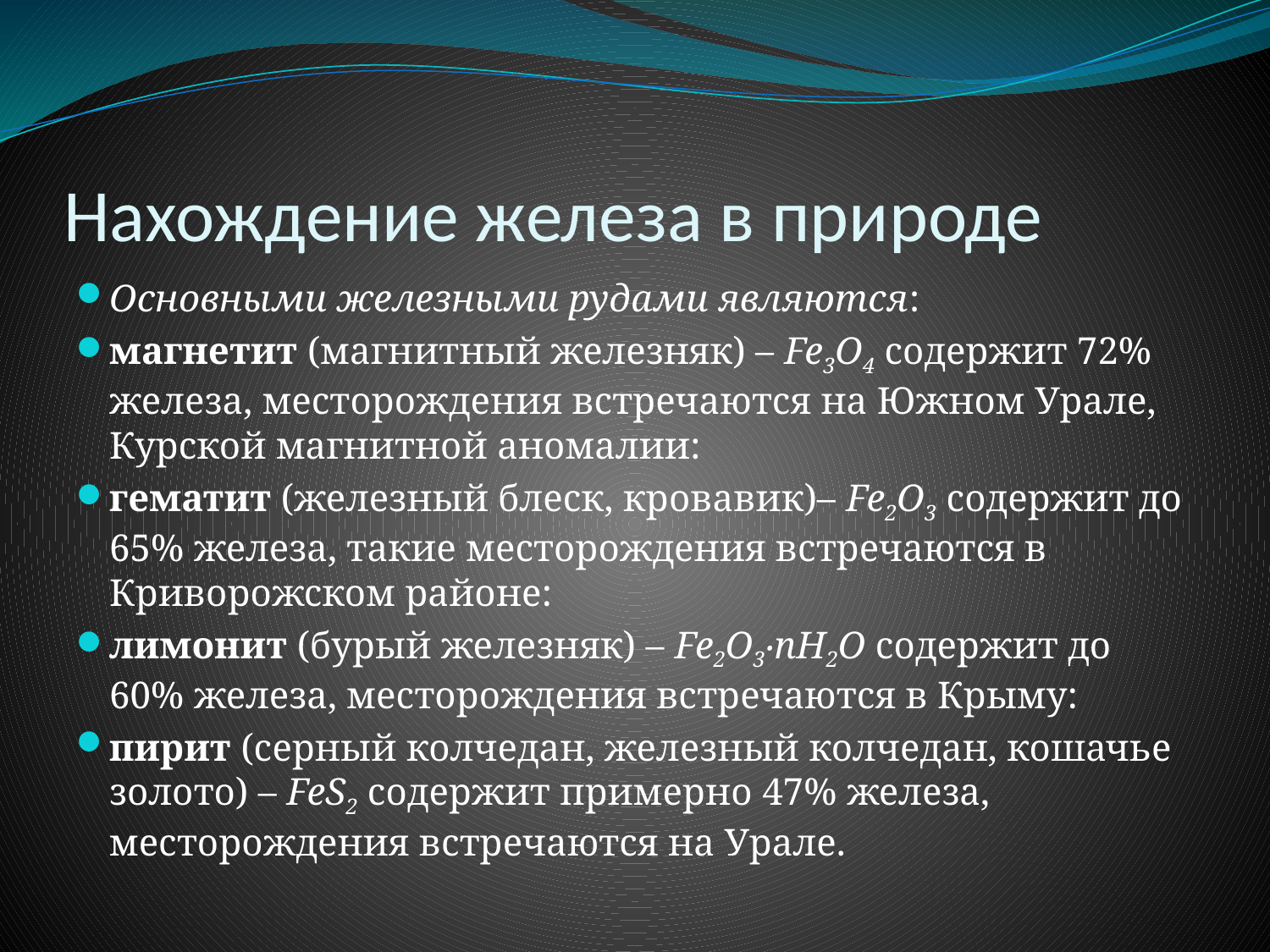

# Нахождение железа в природе
Основными железными рудами являются:
магнетит (магнитный железняк) – Fe3O4 содержит 72% железа, месторождения встречаются на Южном Урале, Курской магнитной аномалии:
гематит (железный блеск, кровавик)– Fe2O3 содержит до 65% железа, такие месторождения встречаются в Криворожском районе:
лимонит (бурый железняк) – Fe2O3‧nH2O содержит до 60% железа, месторождения встречаются в Крыму:
пирит (серный колчедан, железный колчедан, кошачье золото) – FeS2 содержит примерно 47% железа, месторождения встречаются на Урале.